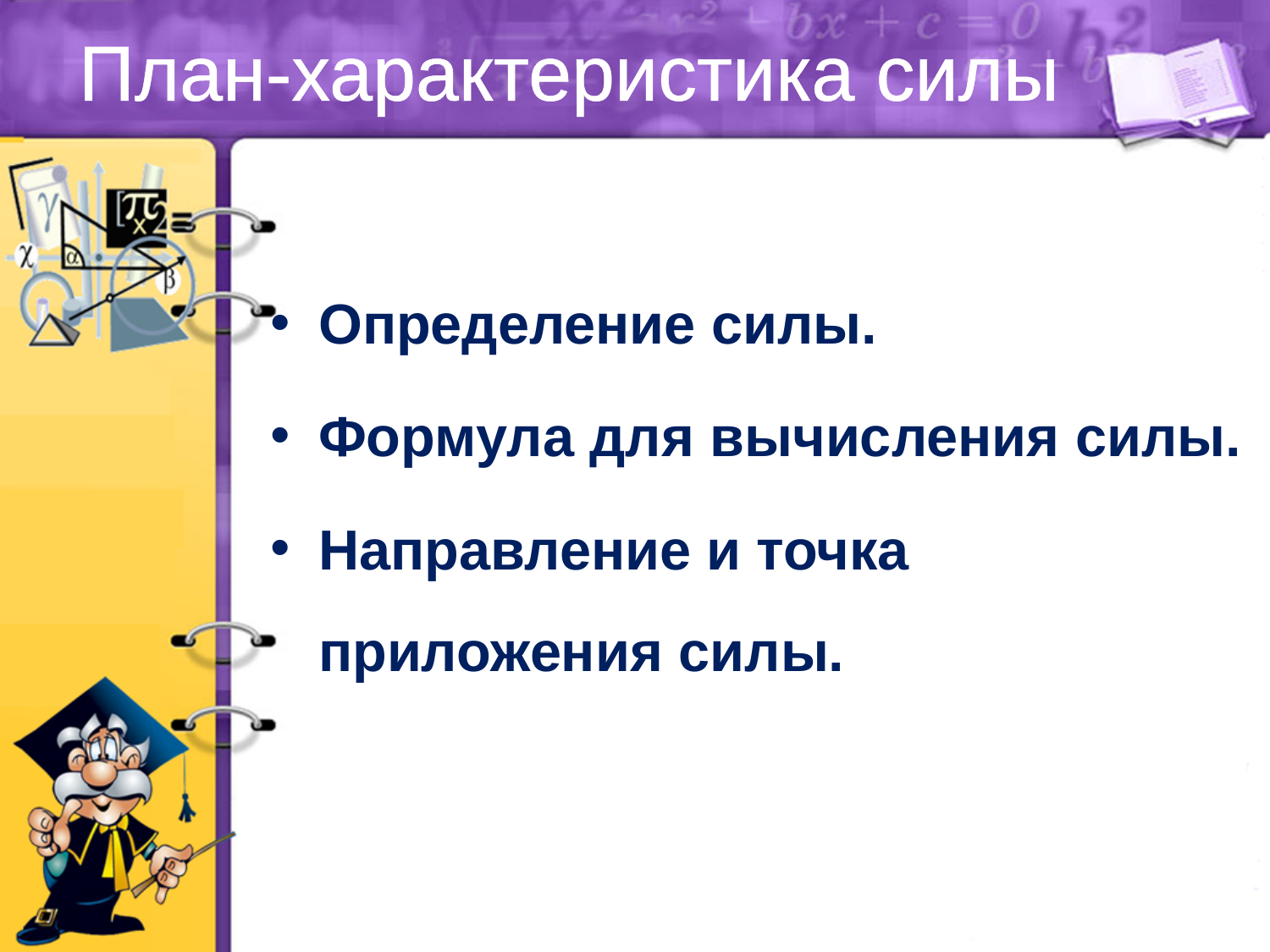

# План-характеристика силы

Определение силы.
Формула для вычисления силы.
Направление и точка приложения силы.